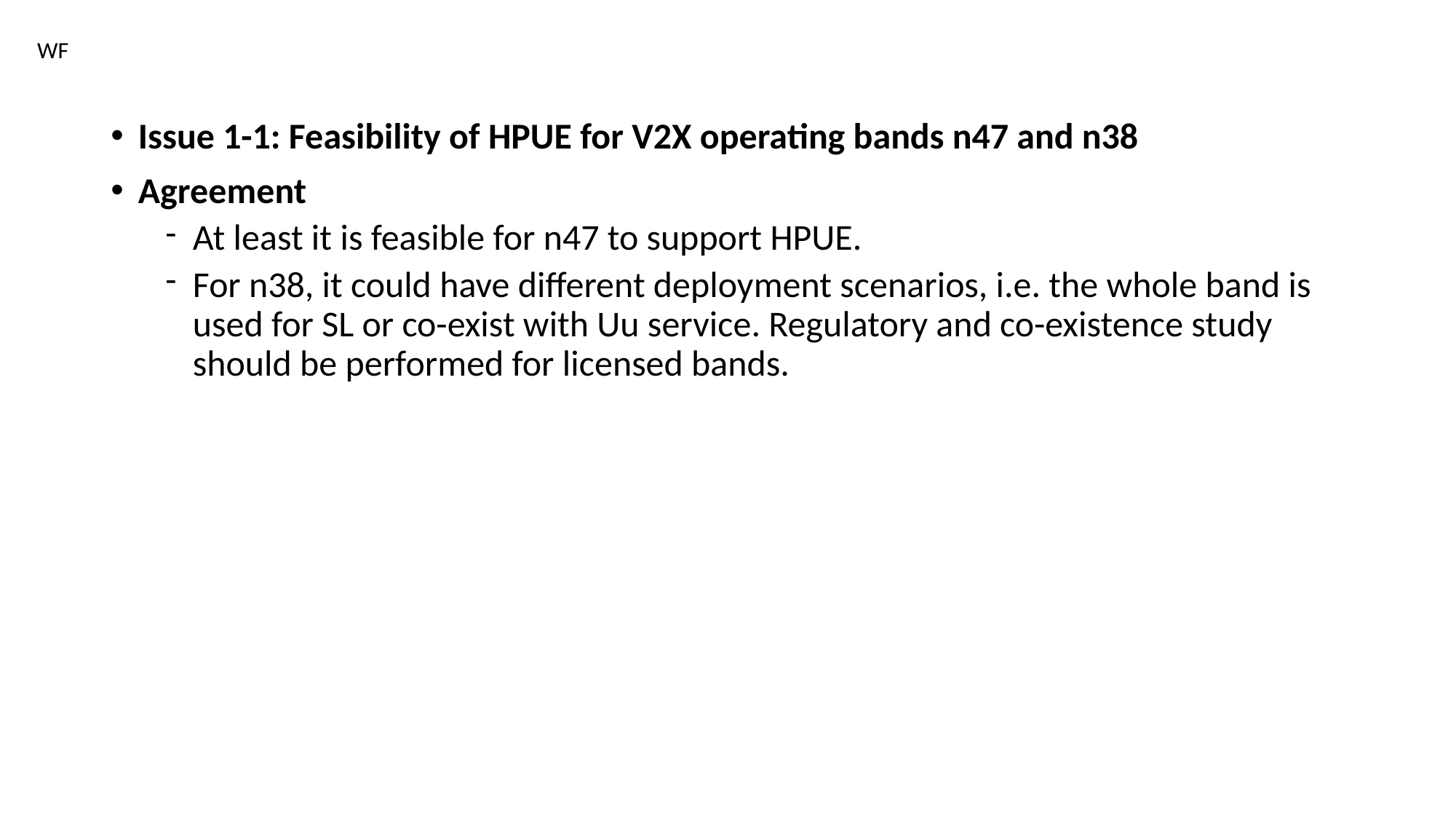

# WF
Issue 1-1: Feasibility of HPUE for V2X operating bands n47 and n38
Agreement
At least it is feasible for n47 to support HPUE.
For n38, it could have different deployment scenarios, i.e. the whole band is used for SL or co-exist with Uu service. Regulatory and co-existence study should be performed for licensed bands.